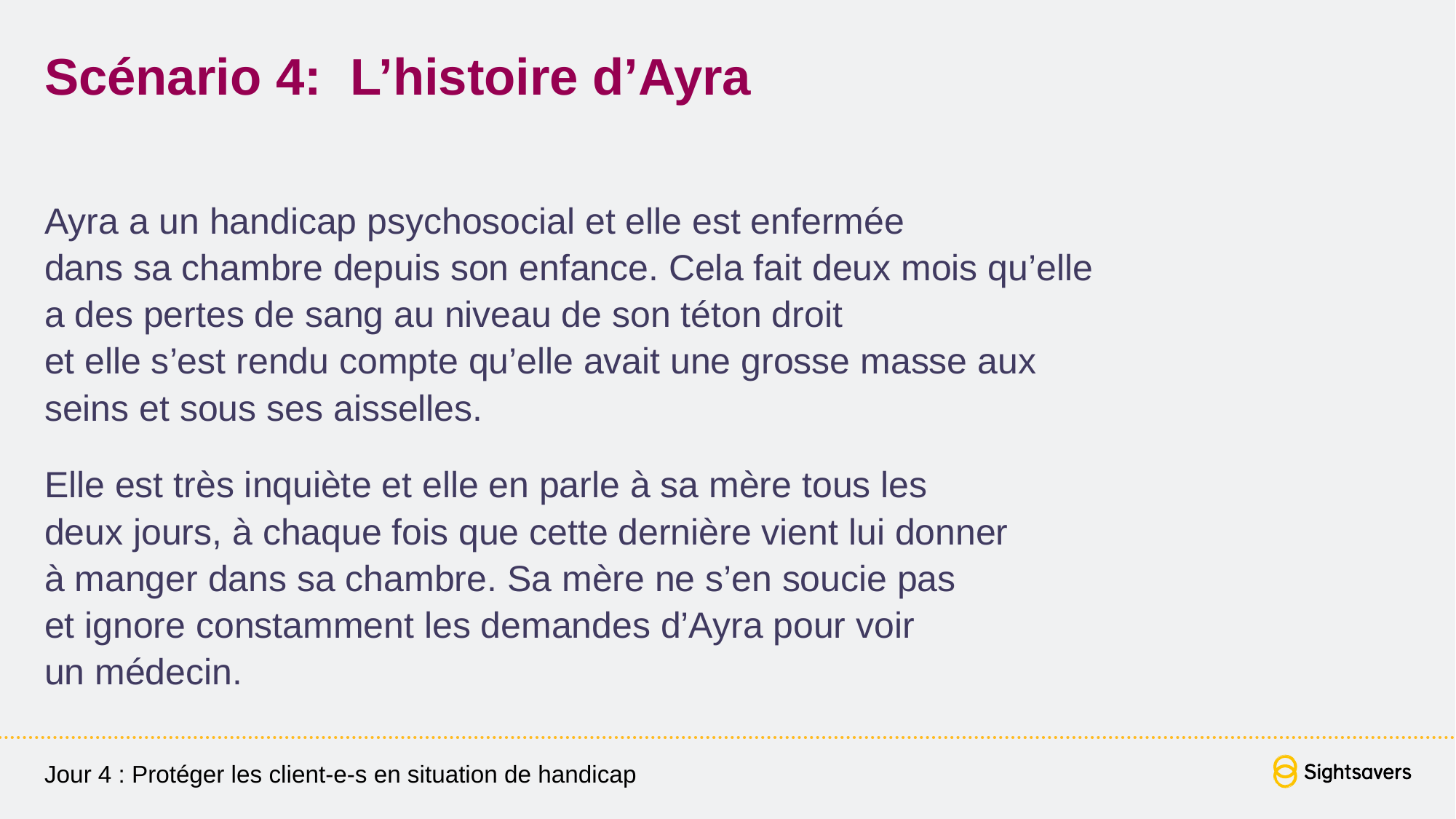

# Scénario 4:  L’histoire d’Ayra
Ayra a un handicap psychosocial et elle est enfermée
dans sa chambre depuis son enfance. Cela fait deux mois qu’elle a des pertes de sang au niveau de son téton droit
et elle s’est rendu compte qu’elle avait une grosse masse aux seins et sous ses aisselles.
Elle est très inquiète et elle en parle à sa mère tous les
deux jours, à chaque fois que cette dernière vient lui donner
à manger dans sa chambre. Sa mère ne s’en soucie pas
et ignore constamment les demandes d’Ayra pour voir
un médecin.
Jour 4 : Protéger les client-e-s en situation de handicap